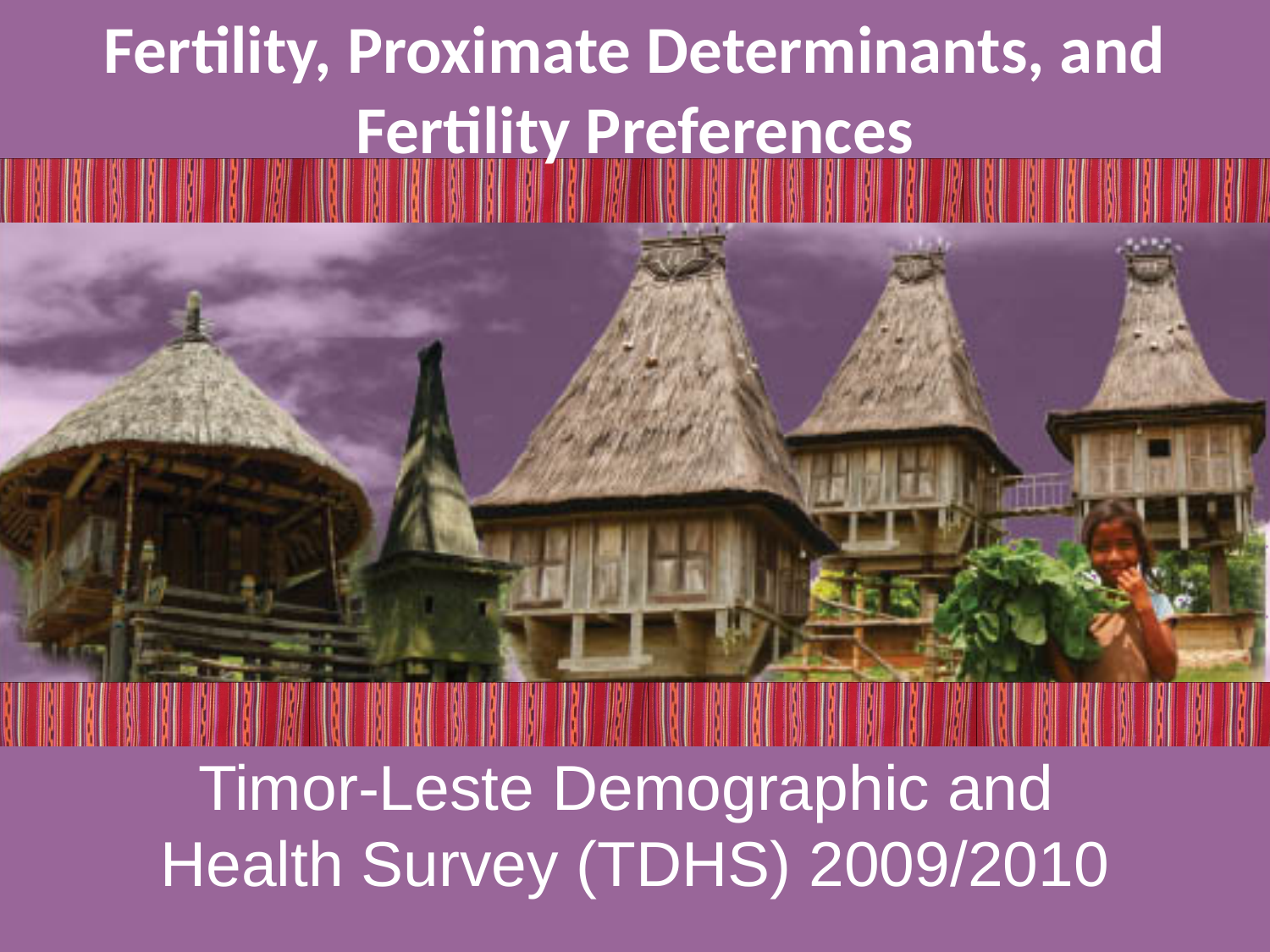

# Fertility, Proximate Determinants, and Fertility Preferences
Timor-Leste Demographic and
Health Survey (TDHS) 2009/2010